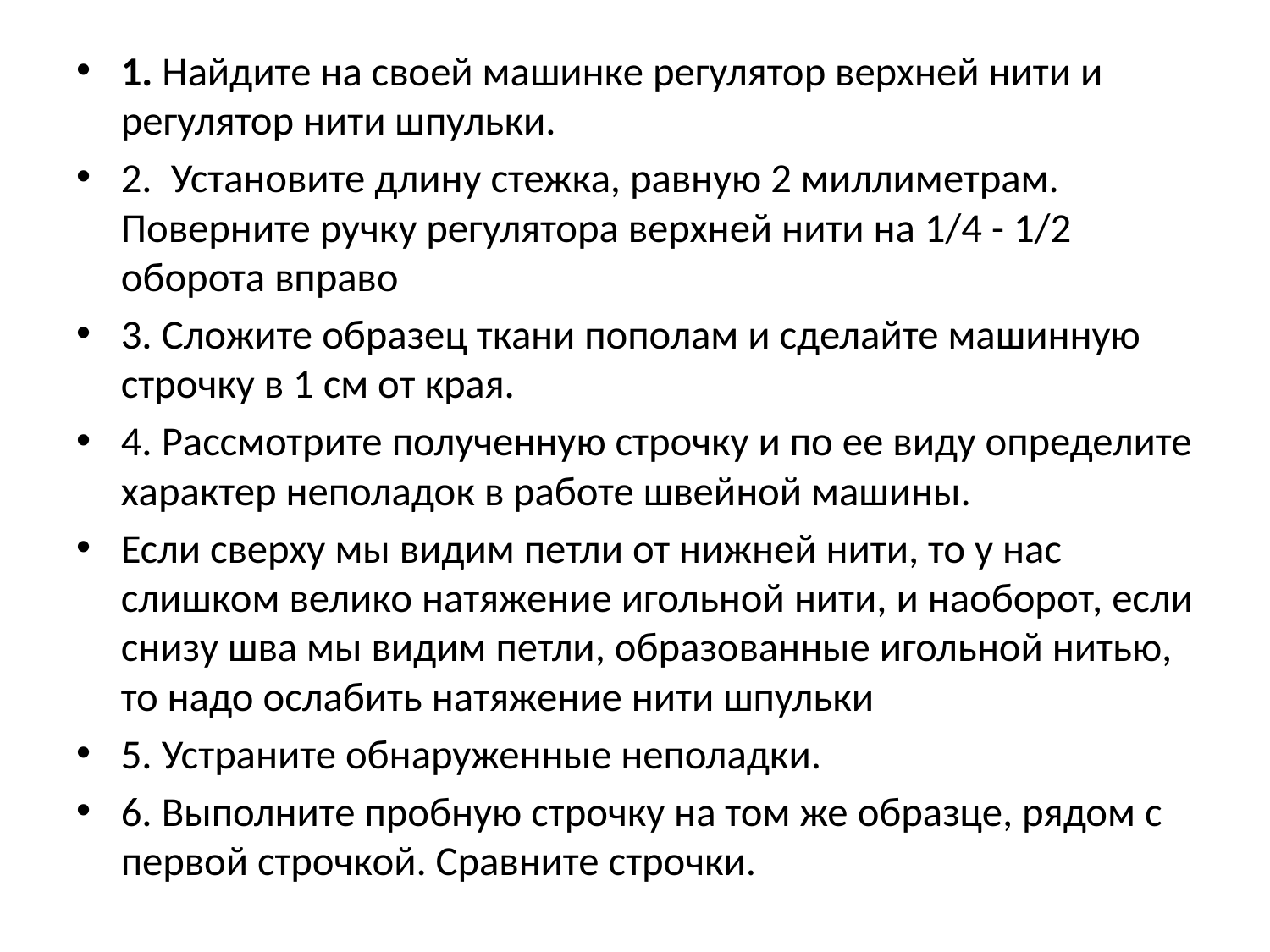

#
1. Найдите на своей машинке регулятор верхней нити и регулятор нити шпульки.
2.  Установите длину стежка, равную 2 миллиметрам. Поверните ручку регулятора верхней нити на 1/4 - 1/2 оборота вправо
3. Сложите образец ткани пополам и сделайте машинную строчку в 1 см от края.
4. Рассмотрите полученную строчку и по ее виду определите характер неполадок в работе швейной машины.
Если сверху мы видим петли от нижней нити, то у нас слишком велико натяжение игольной нити, и наоборот, если снизу шва мы видим петли, образованные игольной нитью, то надо ослабить натяжение нити шпульки
5. Устраните обнаруженные неполадки.
6. Выполните пробную строчку на том же образце, рядом с первой строчкой. Сравните строчки.